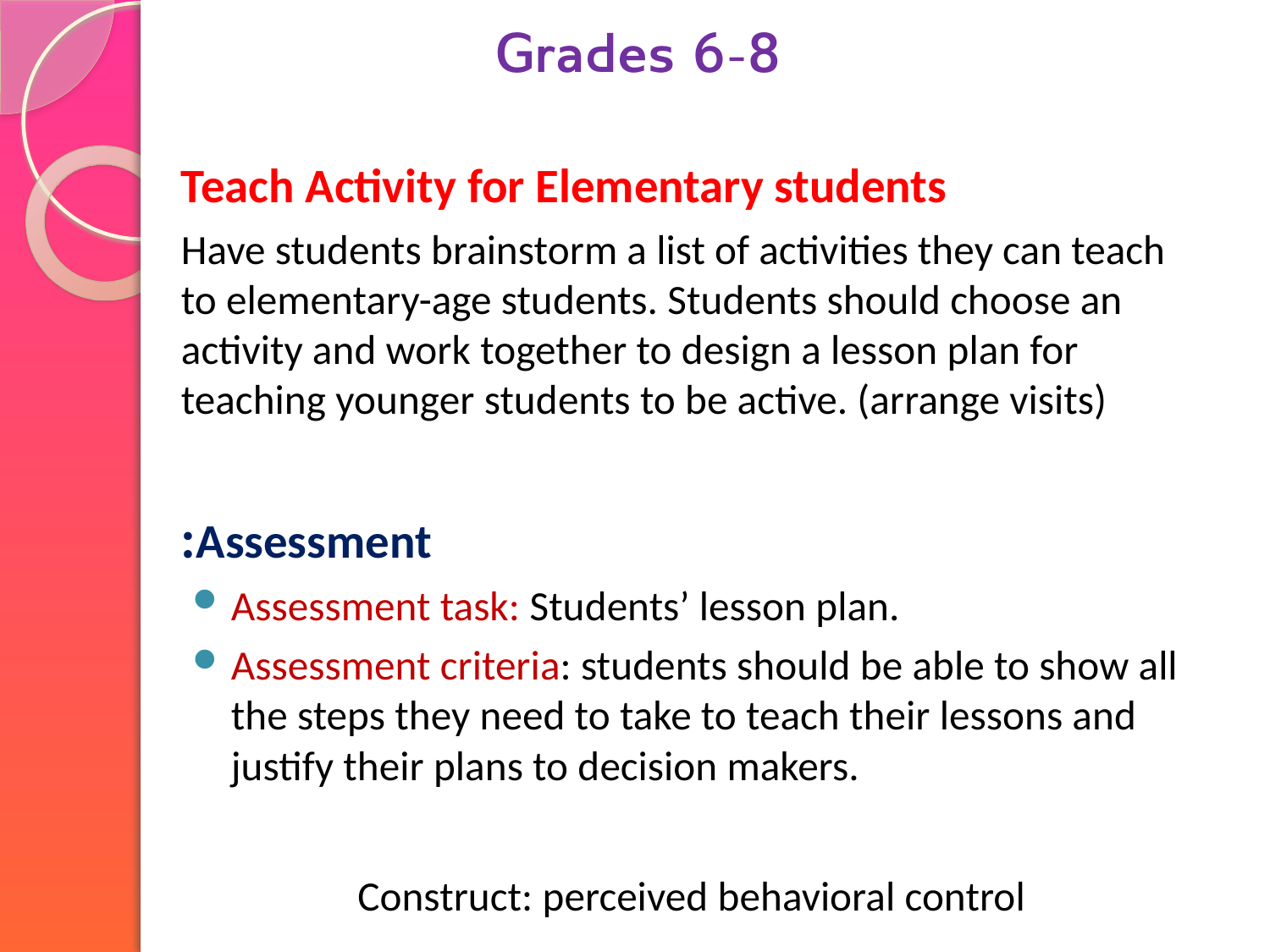

# Grades 6-8
Teach Activity for Elementary students
Have students brainstorm a list of activities they can teach to elementary-age students. Students should choose an activity and work together to design a lesson plan for teaching younger students to be active. (arrange visits)

Assessment:
Assessment task: Students’ lesson plan.
Assessment criteria: students should be able to show all the steps they need to take to teach their lessons and justify their plans to decision makers.

Construct: perceived behavioral control